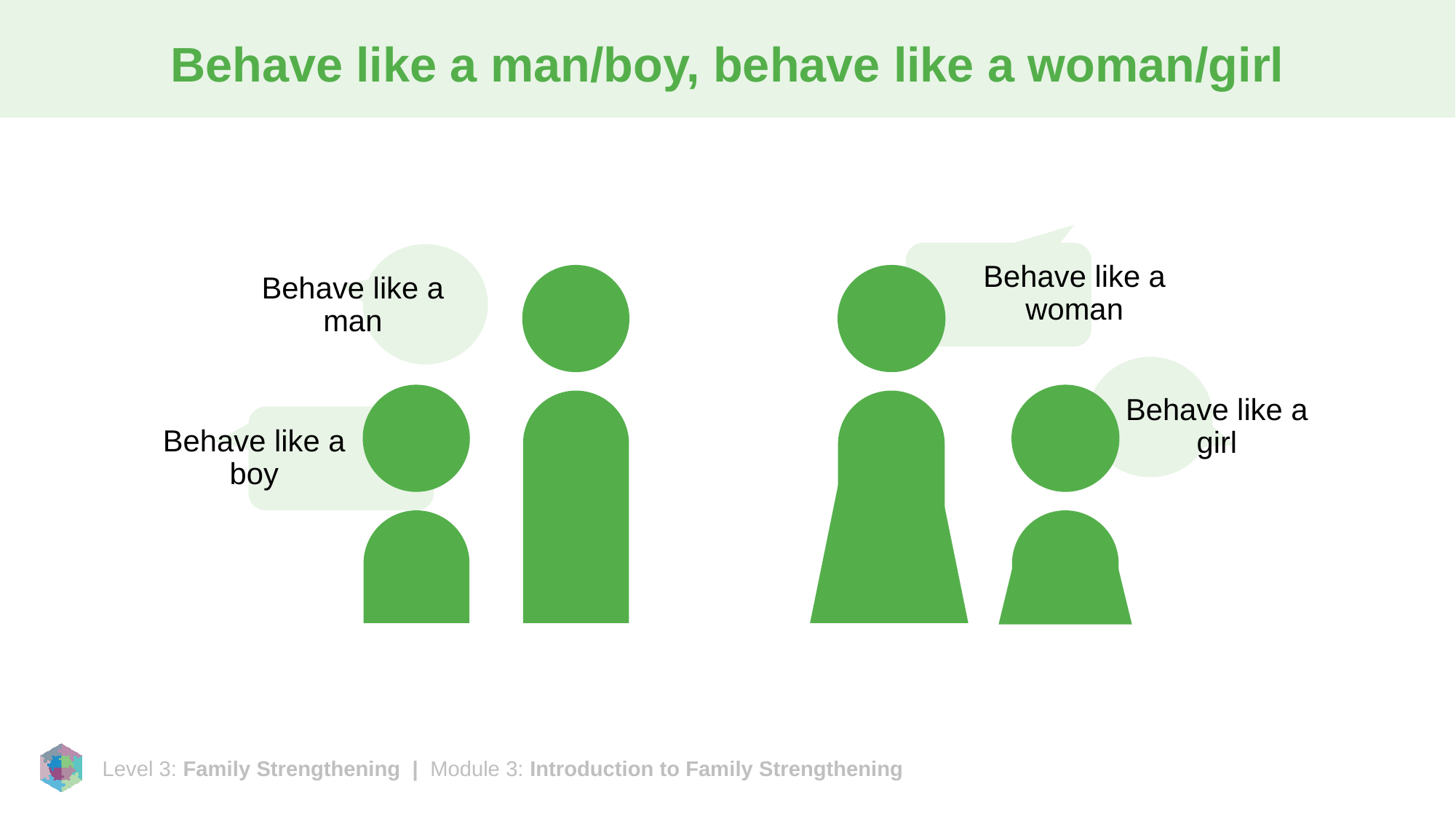

# Behave like a man/boy, behave like a woman/girl
Behave like a woman

Behave like a man

Behave like a girl
Behave like a boy